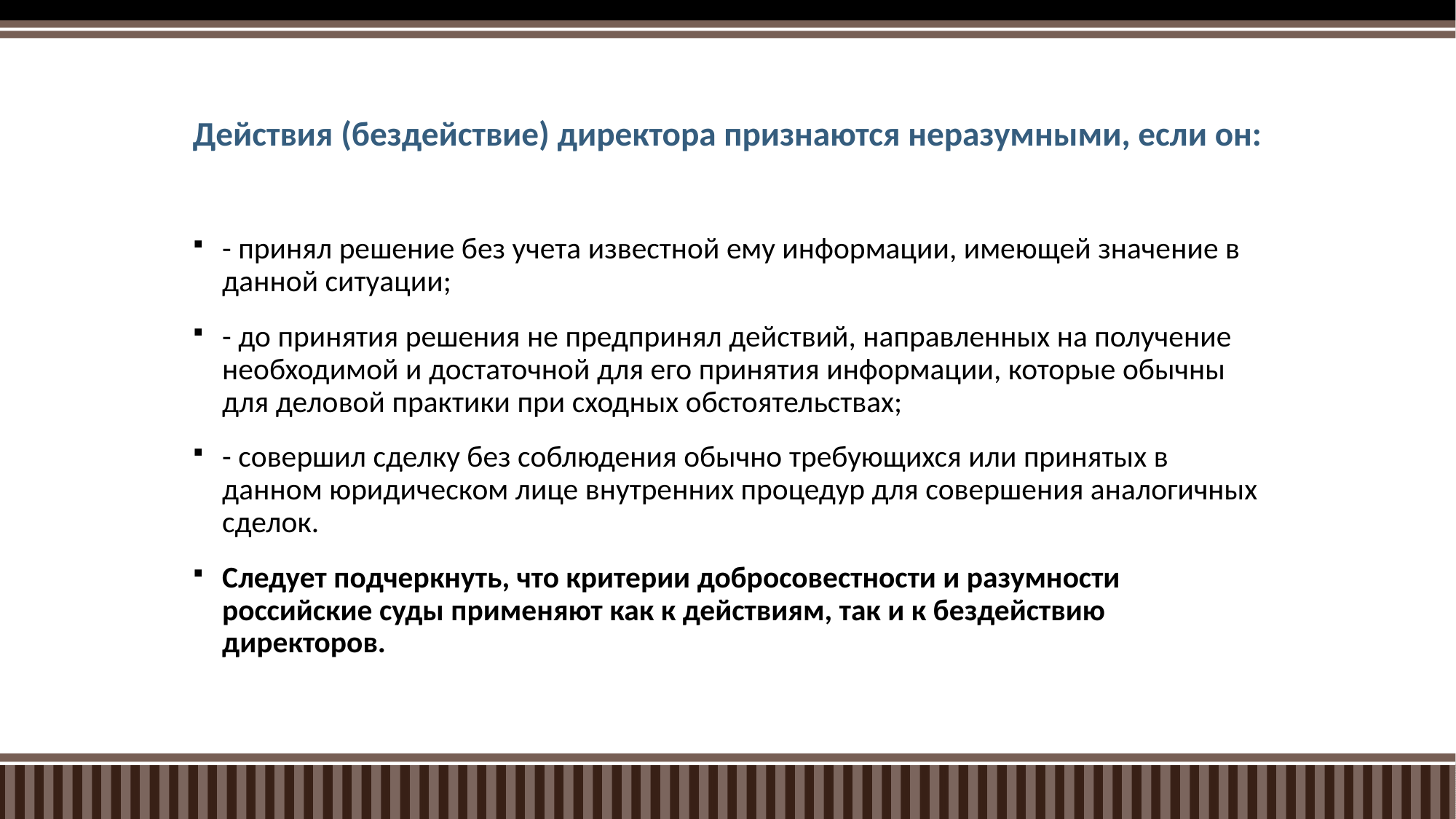

# Действия (бездействие) директора признаются неразумными, если он:
- принял решение без учета известной ему информации, имеющей значение в данной ситуации;
- до принятия решения не предпринял действий, направленных на получение необходимой и достаточной для его принятия информации, которые обычны для деловой практики при сходных обстоятельствах;
- совершил сделку без соблюдения обычно требующихся или принятых в данном юридическом лице внутренних процедур для совершения аналогичных сделок.
Следует подчеркнуть, что критерии добросовестности и разумности российские суды применяют как к действиям, так и к бездействию директоров.